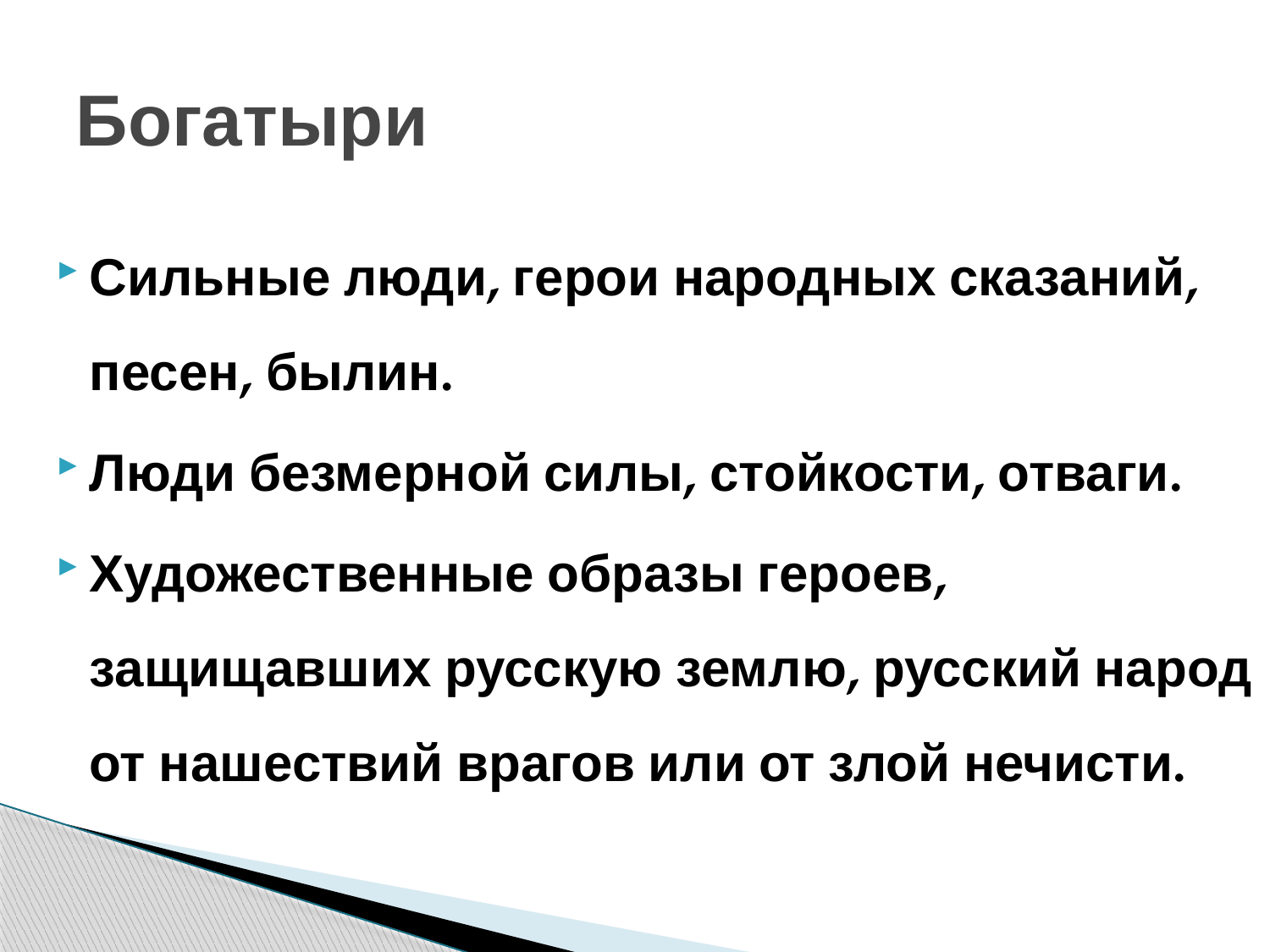

# Богатыри
Сильные люди, герои народных сказаний, песен, былин.
Люди безмерной силы, стойкости, отваги.
Художественные образы героев, защищавших русскую землю, русский народ от нашествий врагов или от злой нечисти.